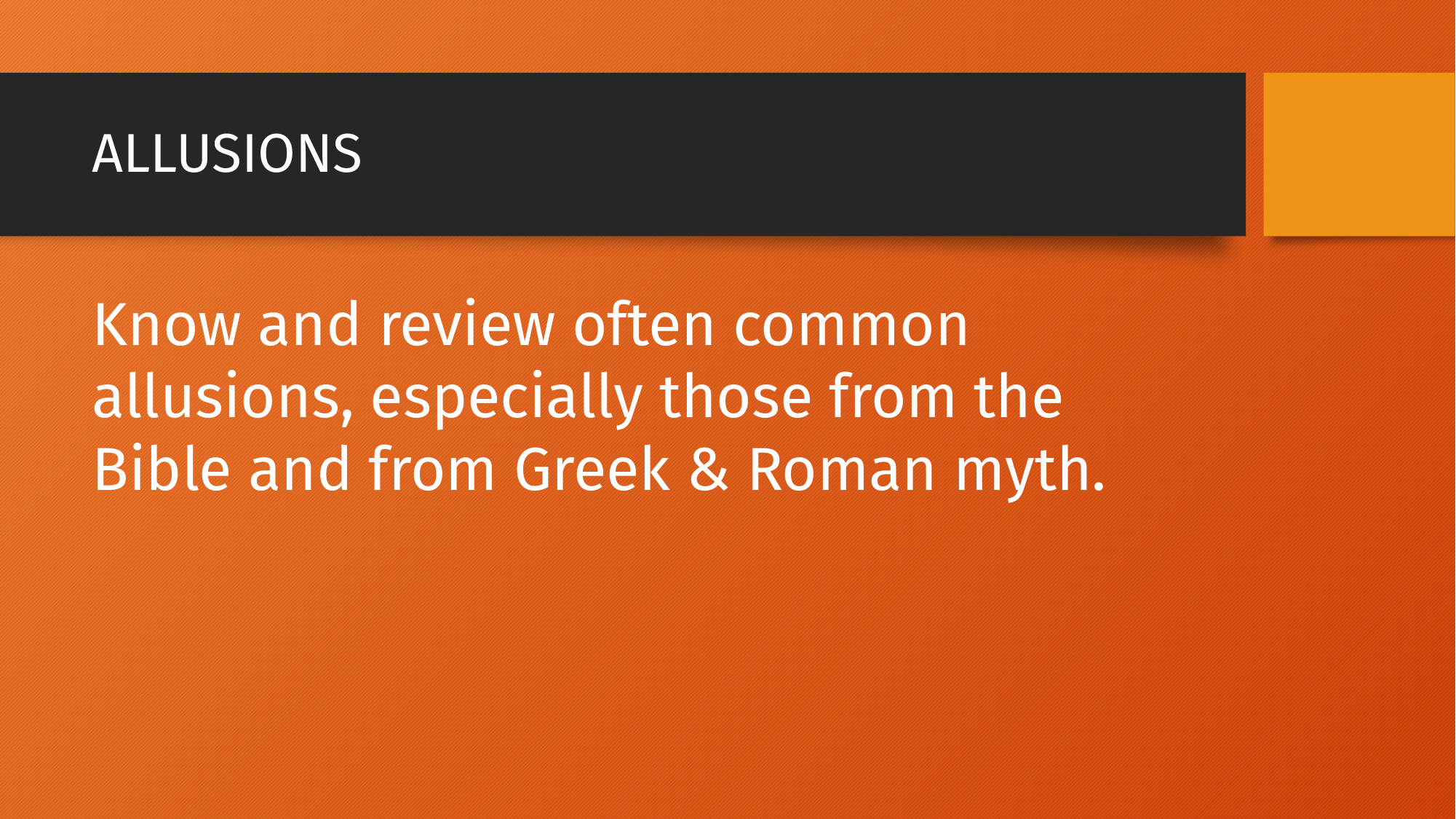

# ALLUSIONS
Know and review often common allusions, especially those from the Bible and from Greek & Roman myth.